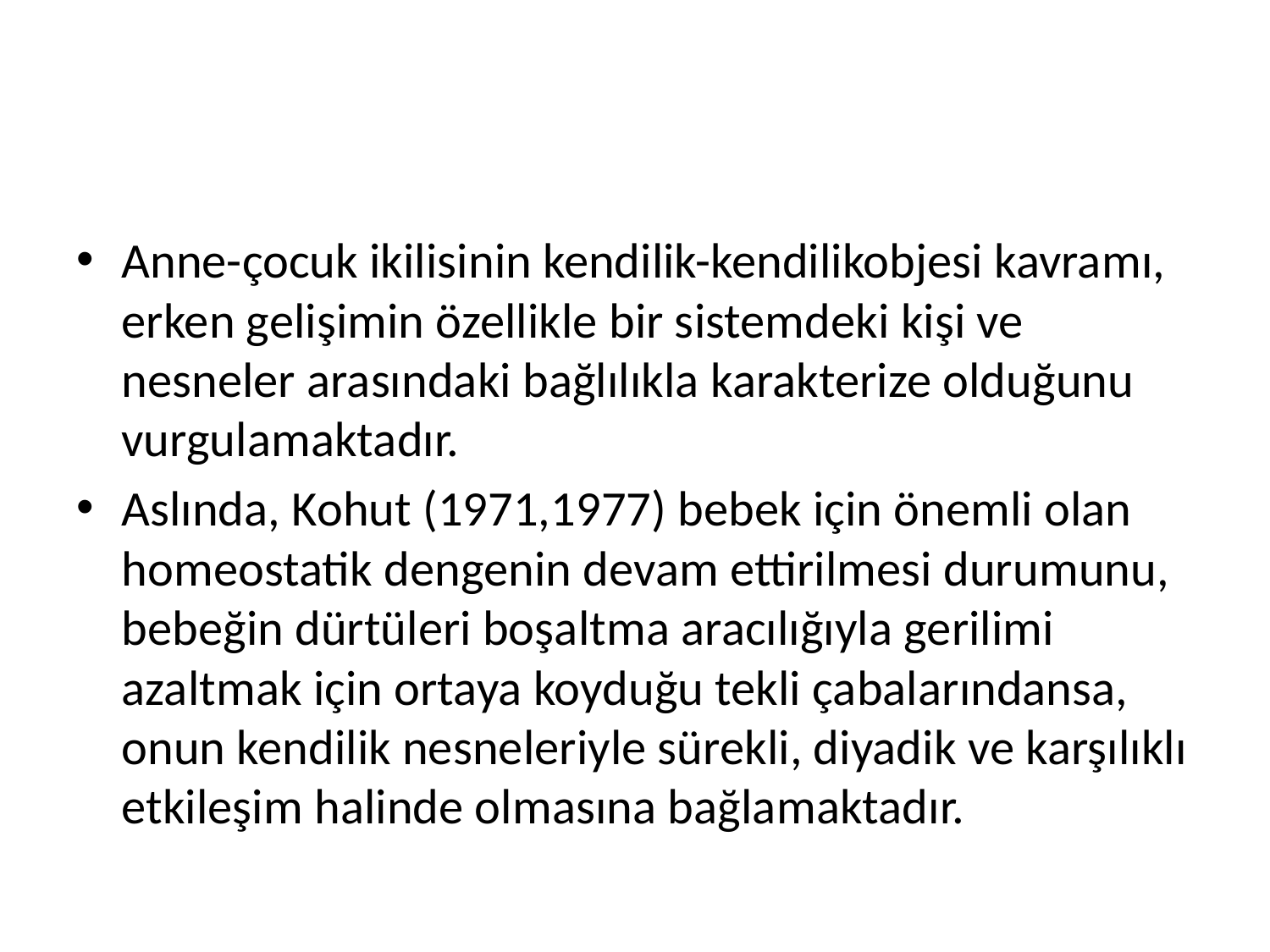

#
Anne-çocuk ikilisinin kendilik-kendilikobjesi kavramı, erken gelişimin özellikle bir sistemdeki kişi ve nesneler arasındaki bağlılıkla karakterize olduğunu vurgulamaktadır.
Aslında, Kohut (1971,1977) bebek için önemli olan homeostatik dengenin devam ettirilmesi durumunu, bebeğin dürtüleri boşaltma aracılığıyla gerilimi azaltmak için ortaya koyduğu tekli çabalarındansa, onun kendilik nesneleriyle sürekli, diyadik ve karşılıklı etkileşim halinde olmasına bağlamaktadır.